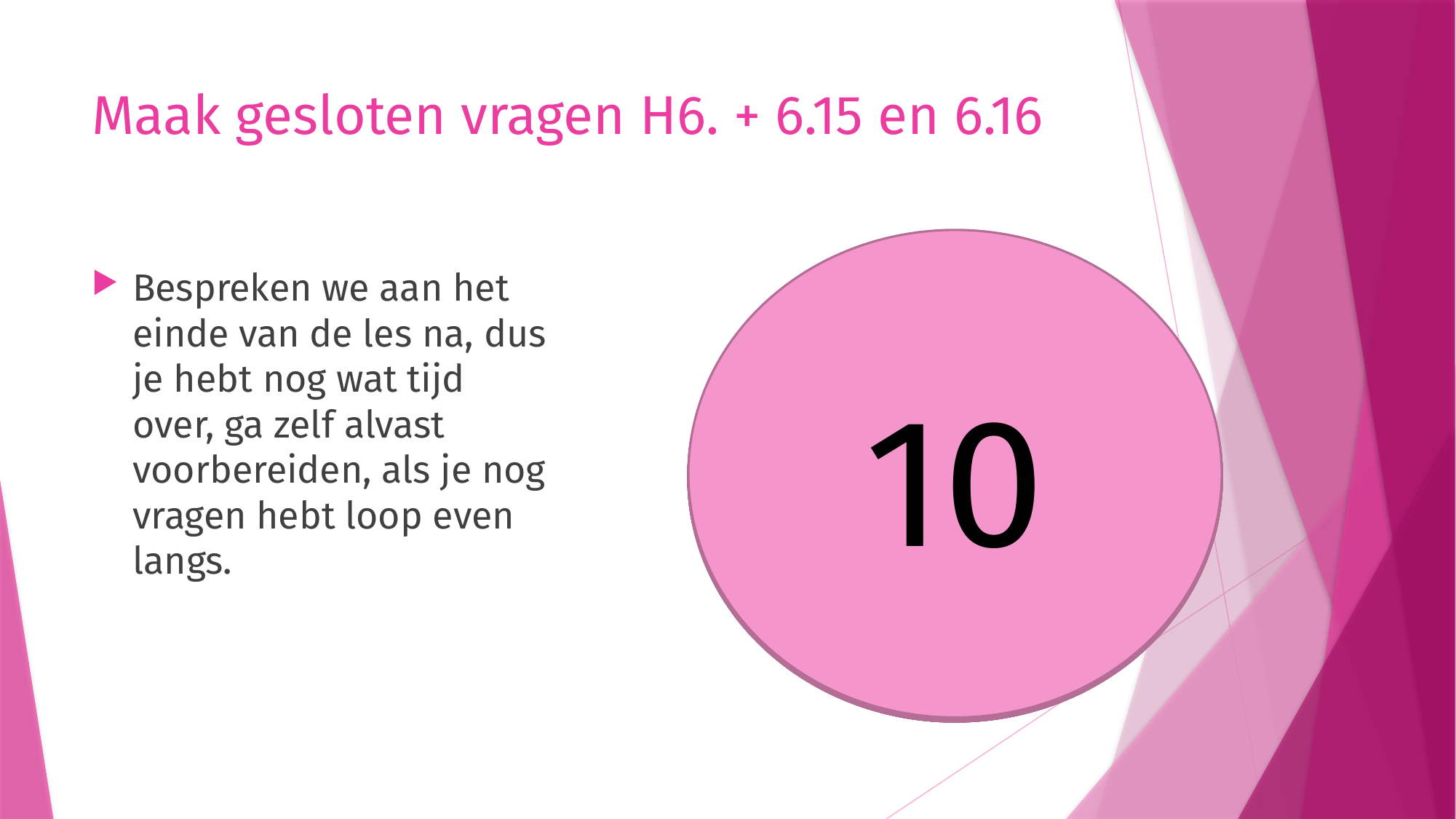

# Maak gesloten vragen H6. + 6.15 en 6.16
10
9
8
5
6
7
4
3
1
2
Bespreken we aan het einde van de les na, dus je hebt nog wat tijd over, ga zelf alvast voorbereiden, als je nog vragen hebt loop even langs.